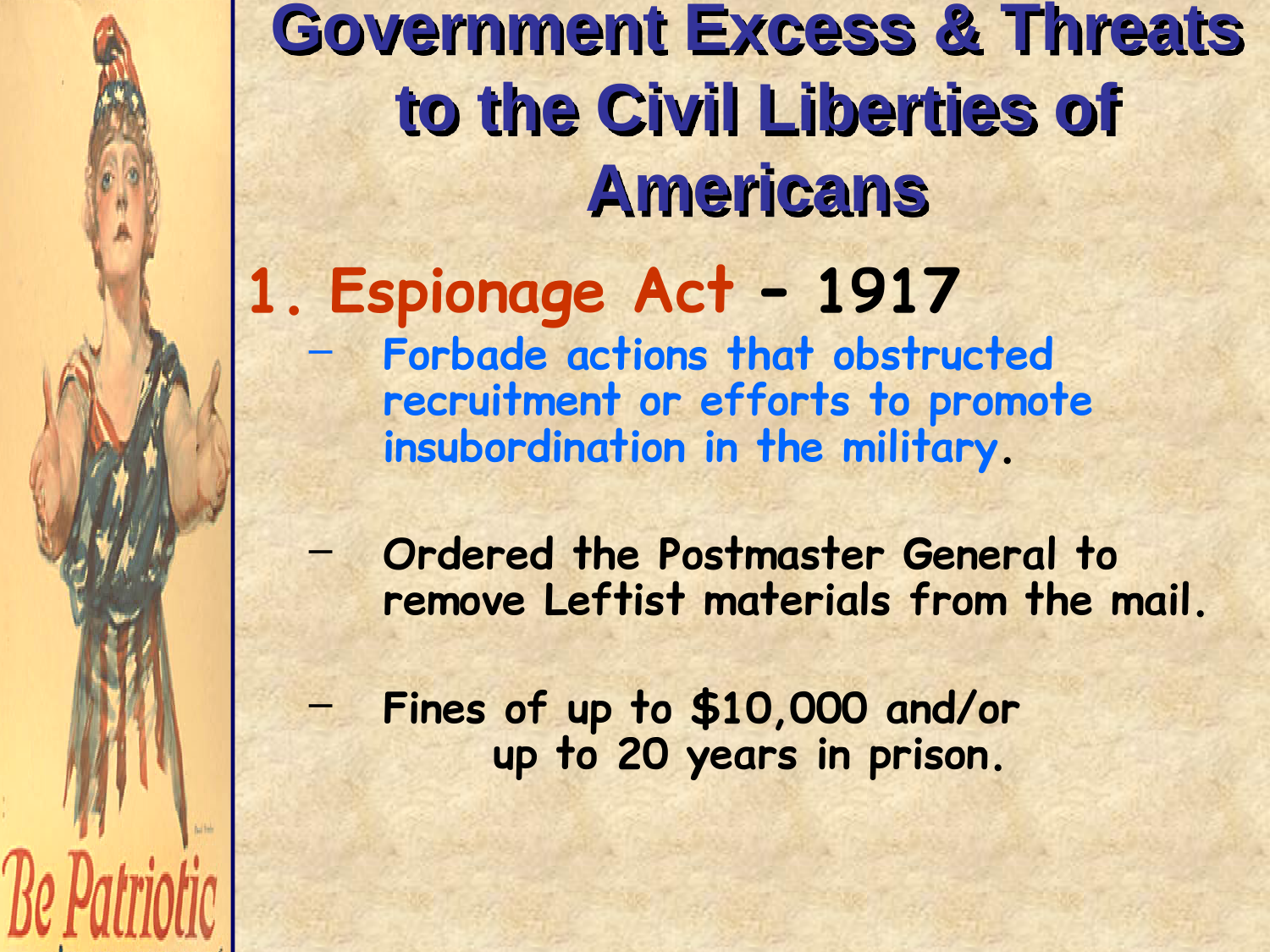

# Government Excess & Threats to the Civil Liberties of Americans
Espionage Act – 1917
Forbade actions that obstructed recruitment or efforts to promote      insubordination in the military.

Ordered the Postmaster General to remove Leftist materials from the mail.

Fines of up to $10,000 and/or
      up to 20 years in prison.